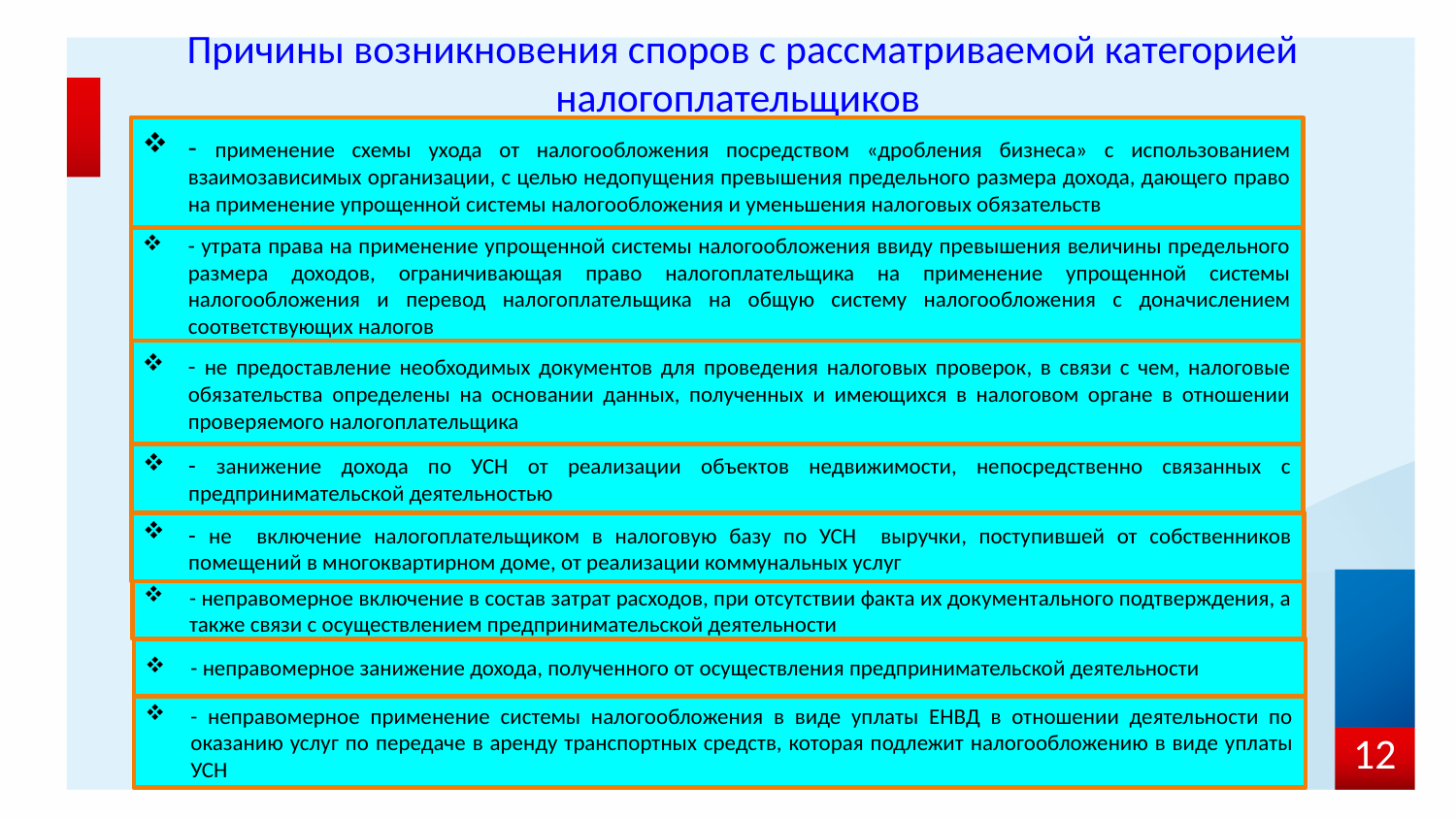

Причины возникновения споров с рассматриваемой категорией налогоплательщиков

- применение схемы ухода от налогообложения посредством «дробления бизнеса» с использованием взаимозависимых организации, с целью недопущения превышения предельного размера дохода, дающего право на применение упрощенной системы налогообложения и уменьшения налоговых обязательств
- утрата права на применение упрощенной системы налогообложения ввиду превышения величины предельного размера доходов, ограничивающая право налогоплательщика на применение упрощенной системы налогообложения и перевод налогоплательщика на общую систему налогообложения с доначислением соответствующих налогов
- не предоставление необходимых документов для проведения налоговых проверок, в связи с чем, налоговые обязательства определены на основании данных, полученных и имеющихся в налоговом органе в отношении проверяемого налогоплательщика
- занижение дохода по УСН от реализации объектов недвижимости, непосредственно связанных с предпринимательской деятельностью
- не  включение налогоплательщиком в налоговую базу по УСН  выручки, поступившей от собственников помещений в многоквартирном доме, от реализации коммунальных услуг
- неправомерное включение в состав затрат расходов, при отсутствии факта их документального подтверждения, а также связи с осуществлением предпринимательской деятельности
- неправомерное занижение дохода, полученного от осуществления предпринимательской деятельности
- неправомерное применение системы налогообложения в виде уплаты ЕНВД в отношении деятельности по оказанию услуг по передаче в аренду транспортных средств, которая подлежит налогообложению в виде уплаты УСН
12